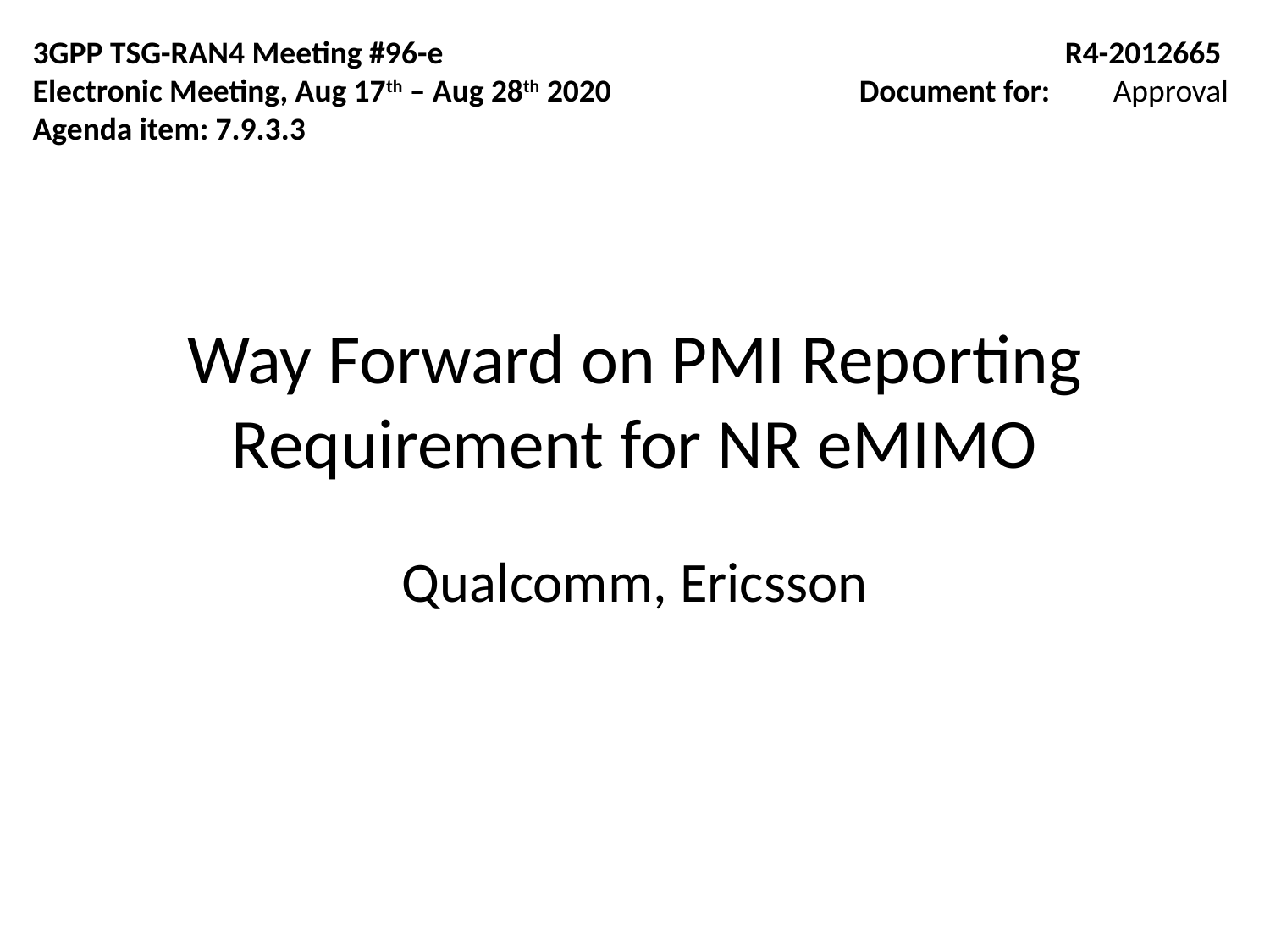

3GPP TSG-RAN4 Meeting #96-e
Electronic Meeting, Aug 17th – Aug 28th 2020
Agenda item: 7.9.3.3
R4-2012665
Document for:	Approval
# Way Forward on PMI Reporting Requirement for NR eMIMO
Qualcomm, Ericsson